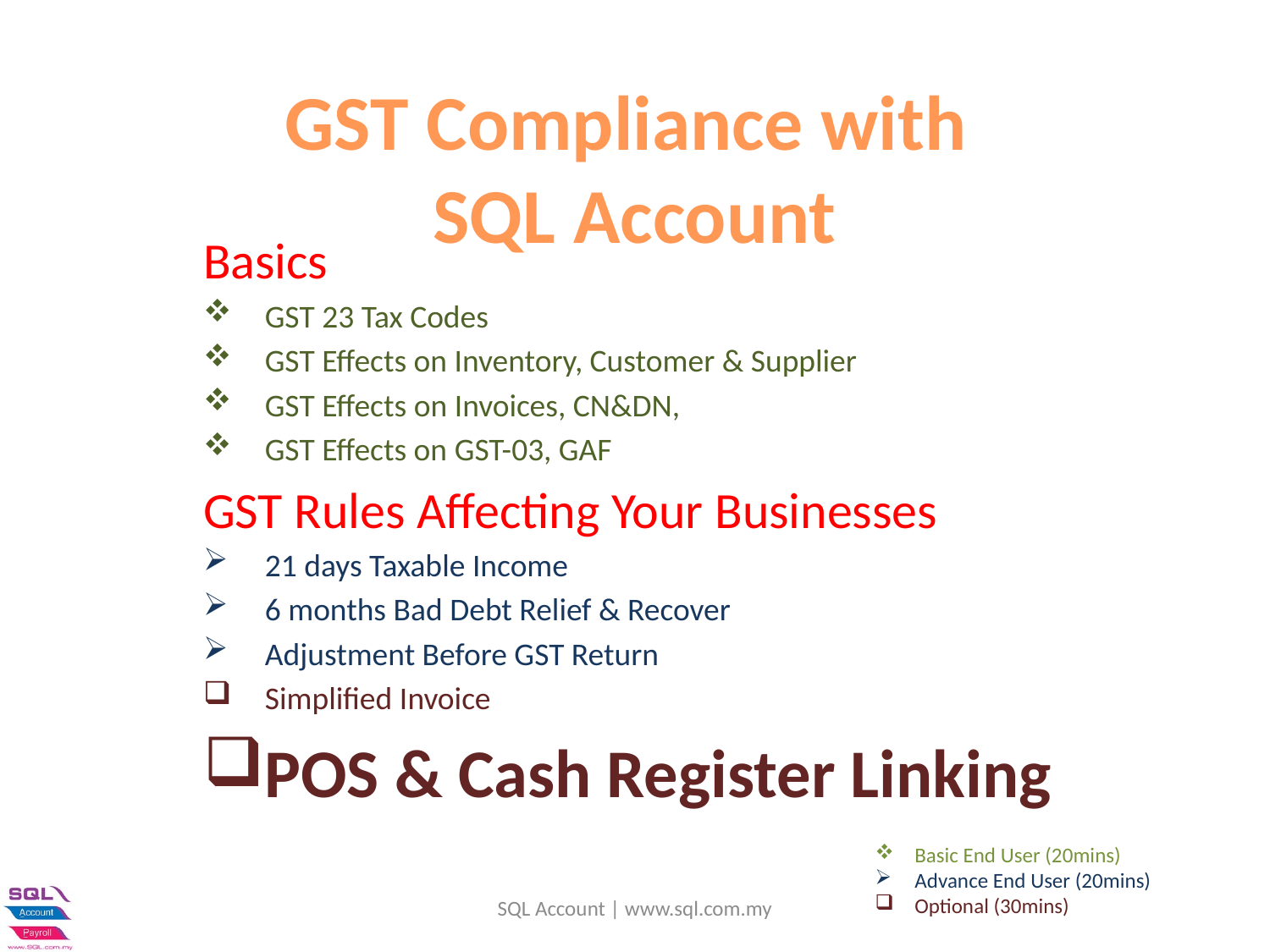

# GST Compliance with SQL Account
Basics)
GST 23 Tax Codes
GST Effects on Inventory, Customer & Supplier
GST Effects on Invoices, CN&DN,
GST Effects on GST-03, GAF
GST Rules Affecting Your Businesses
21 days Taxable Income
6 months Bad Debt Relief & Recover
Adjustment Before GST Return
Simplified Invoice
POS & Cash Register Linking
Basic End User (20mins)
Advance End User (20mins)
Optional (30mins)
SQL Account | www.sql.com.my